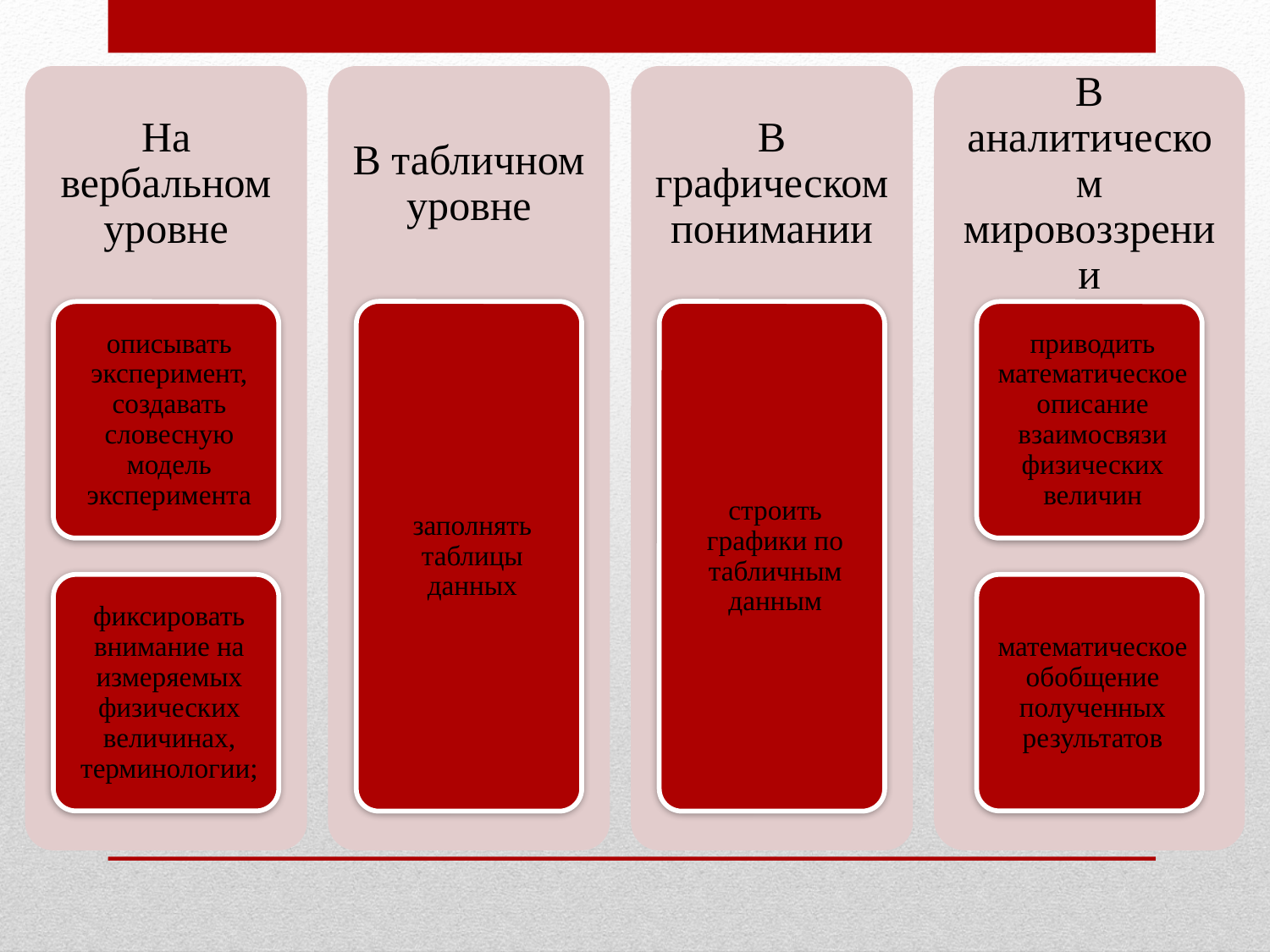

На вербальном уровне
описывать эксперимент, создавать словесную модель эксперимента
фиксировать внимание на измеряемых физических величинах, терминологии;
В табличном уровне
заполнять таблицы данных
В графическом понимании
строить графики по табличным данным
В аналитическом мировоззрении
приводить математическое описание взаимосвязи физических величин
математическое обобщение полученных результатов